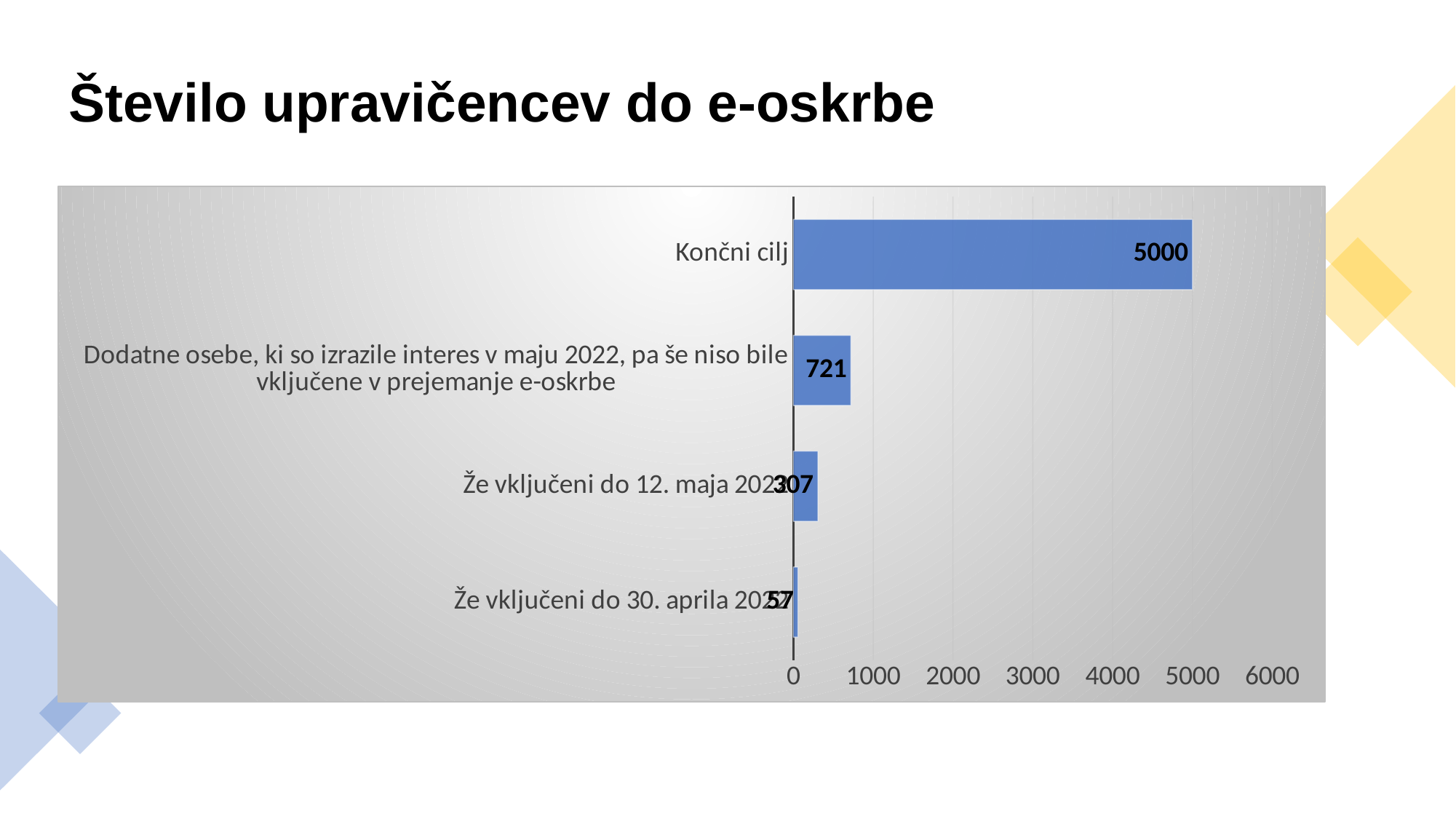

# Število upravičencev do e-oskrbe

### Chart

| Category |  |
|---|---|
| Že vključeni do 30. aprila 2022 | 57.0 |
| Že vključeni do 12. maja 2022 | 307.0 |
| Dodatne osebe, ki so izrazile interes v maju 2022, pa še niso bile vključene v prejemanje e-oskrbe | 721.0 |
| Končni cilj | 5000.0 |